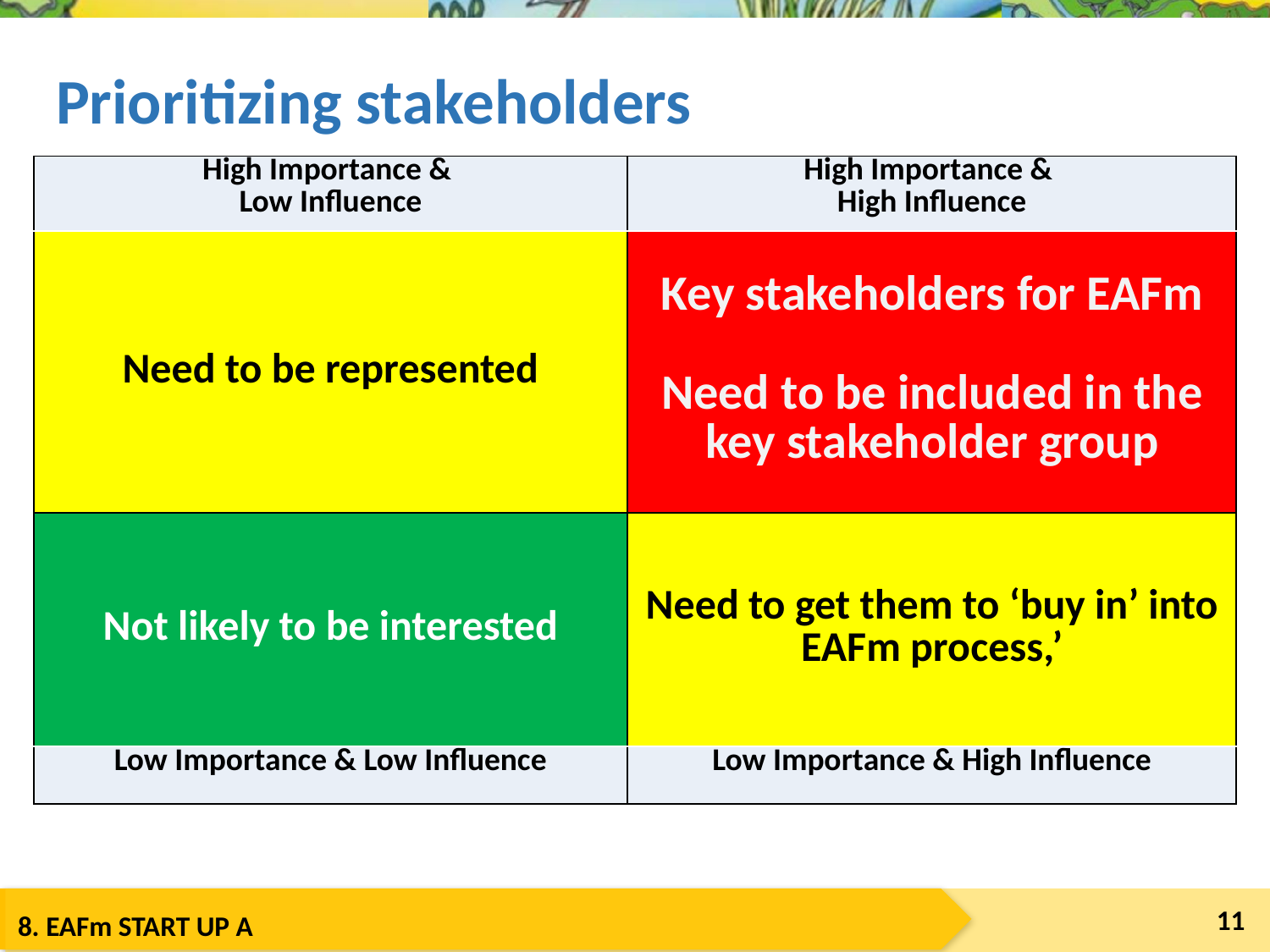

# Prioritizing stakeholders
| High Importance & Low Influence | High Importance & High Influence |
| --- | --- |
| Need to be represented | Key stakeholders for EAFm Need to be included in the key stakeholder group |
| Not likely to be interested | Need to get them to ‘buy in’ into EAFm process,’ |
| Low Importance & Low Influence | Low Importance & High Influence |
11